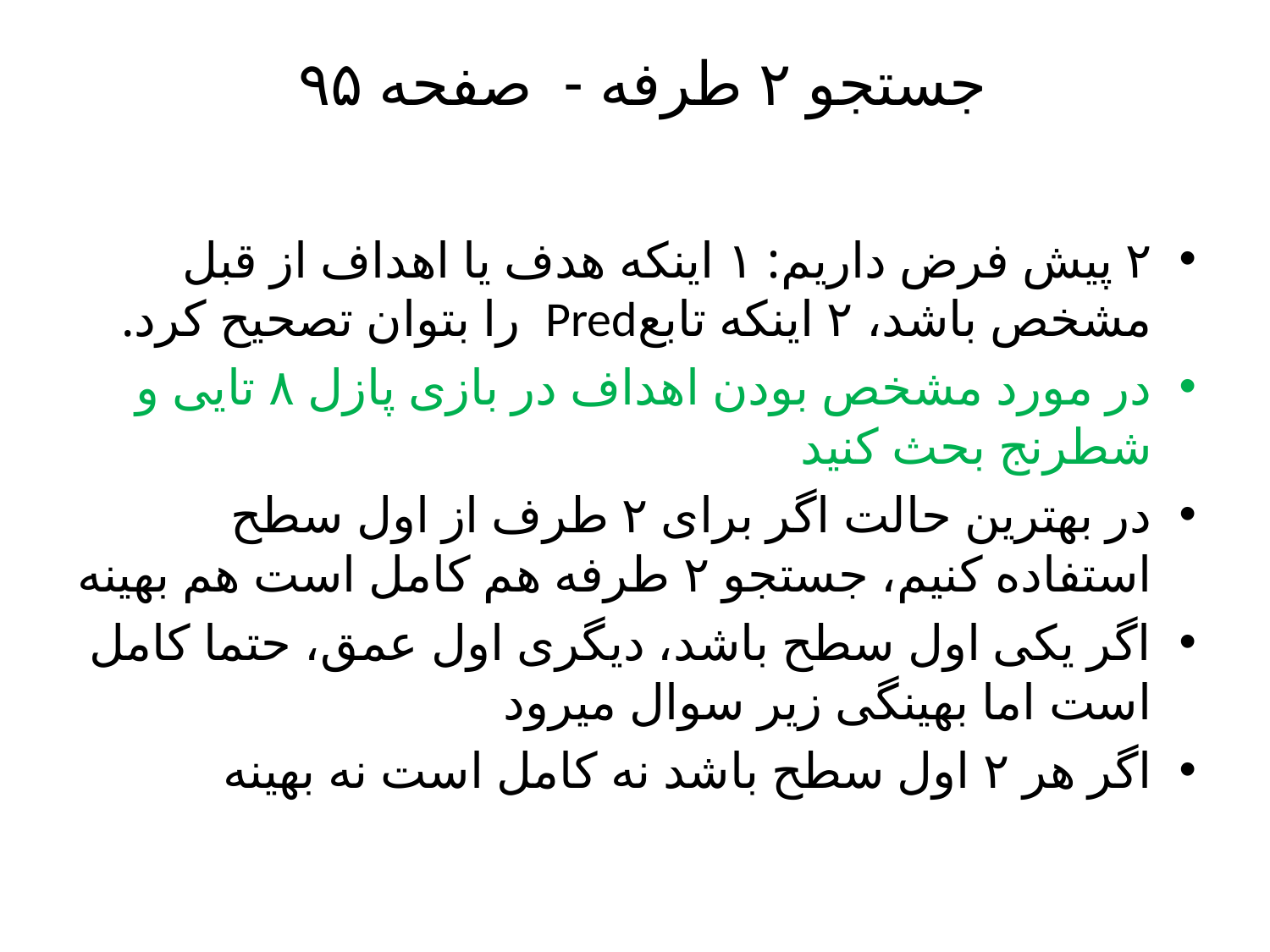

# جستجو ۲ طرفه -  صفحه ۹۵
۲ پیش فرض داریم: ۱ اینکه هدف یا اهداف از قبل مشخص باشد، ۲ اینکه تابعPred  را بتوان تصحیح کرد.
در مورد مشخص بودن اهداف در بازی پازل ۸ تایی و شطرنج بحث کنید
در بهترین حالت اگر برای ۲ طرف از اول سطح استفاده کنیم، جستجو ۲ طرفه هم کامل است هم بهینه
اگر یکی‌ اول سطح باشد، دیگری اول عمق، حتما کامل است اما بهینگی‌ زیر سوال میرود
اگر هر ۲ اول سطح باشد نه کامل است نه بهینه